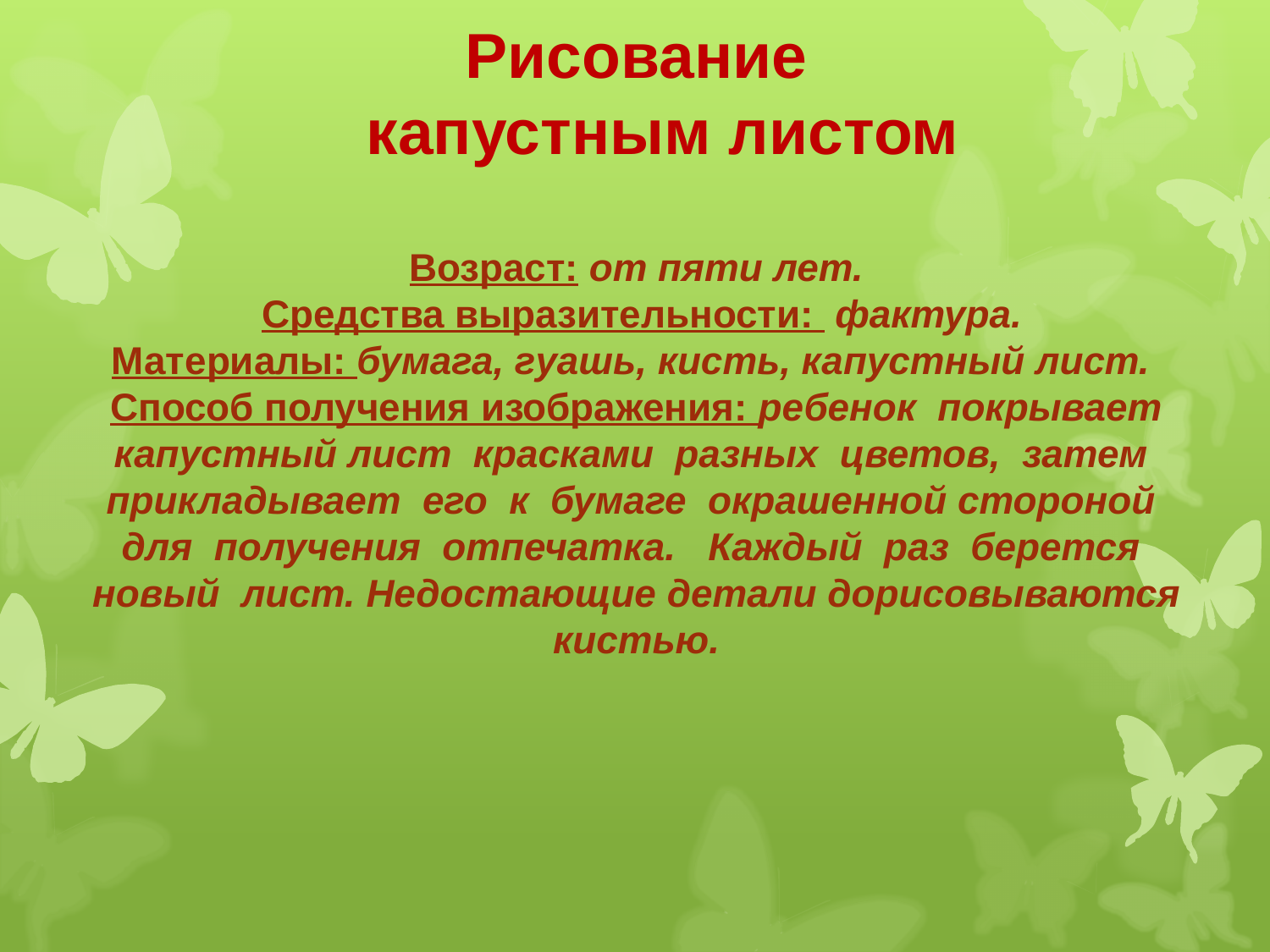

# Рисование капустным листом Возраст: от пяти лет. Средства выразительности:  фактура. Материалы: бумага, гуашь, кисть, капустный лист. Способ получения изображения: ребенок  покрывает капустный лист  красками  разных  цветов,  затем  прикладывает  его  к  бумаге  окрашенной стороной  для  получения  отпечатка.   Каждый  раз  берется  новый  лист. Недостающие детали дорисовываются кистью.